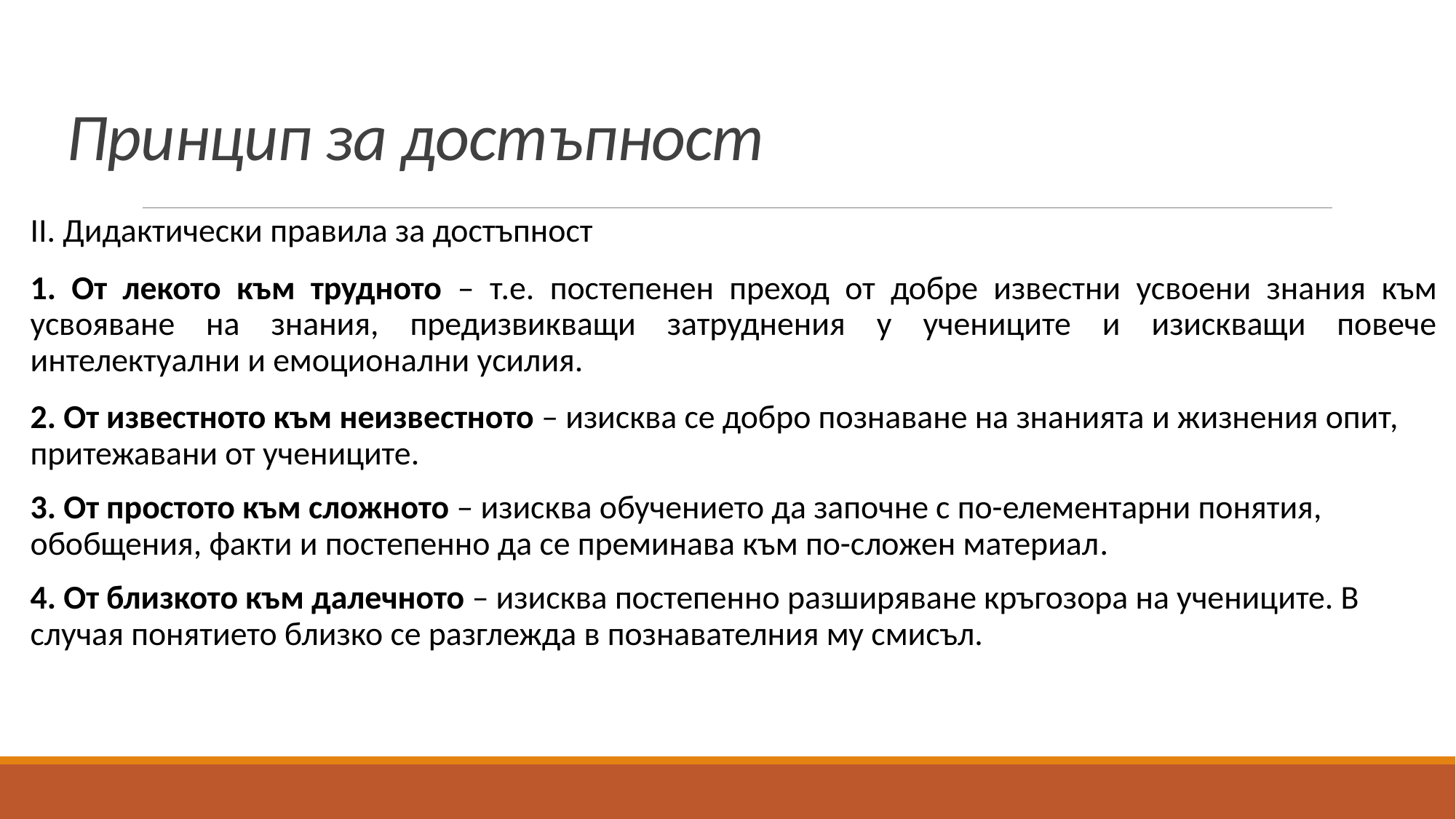

# Принцип за достъпност
II. Дидактически правила за достъпност
1. От лекото към трудното – т.е. постепенен преход от добре известни усвоени знания към усвояване на знания, предизвикващи затруднения у учениците и изискващи повече интелектуални и емоционални усилия.
2. От известното към неизвестното – изисква се добро познаване на знанията и жизнения опит, притежавани от учениците.
3. От простото към сложното – изисква обучението да започне с по-елементарни понятия, обобщения, факти и постепенно да се преминава към по-сложен материал.
4. От близкото към далечното – изисква постепенно разширяване кръгозора на учениците. В случая понятието близко се разглежда в познавателния му смисъл.